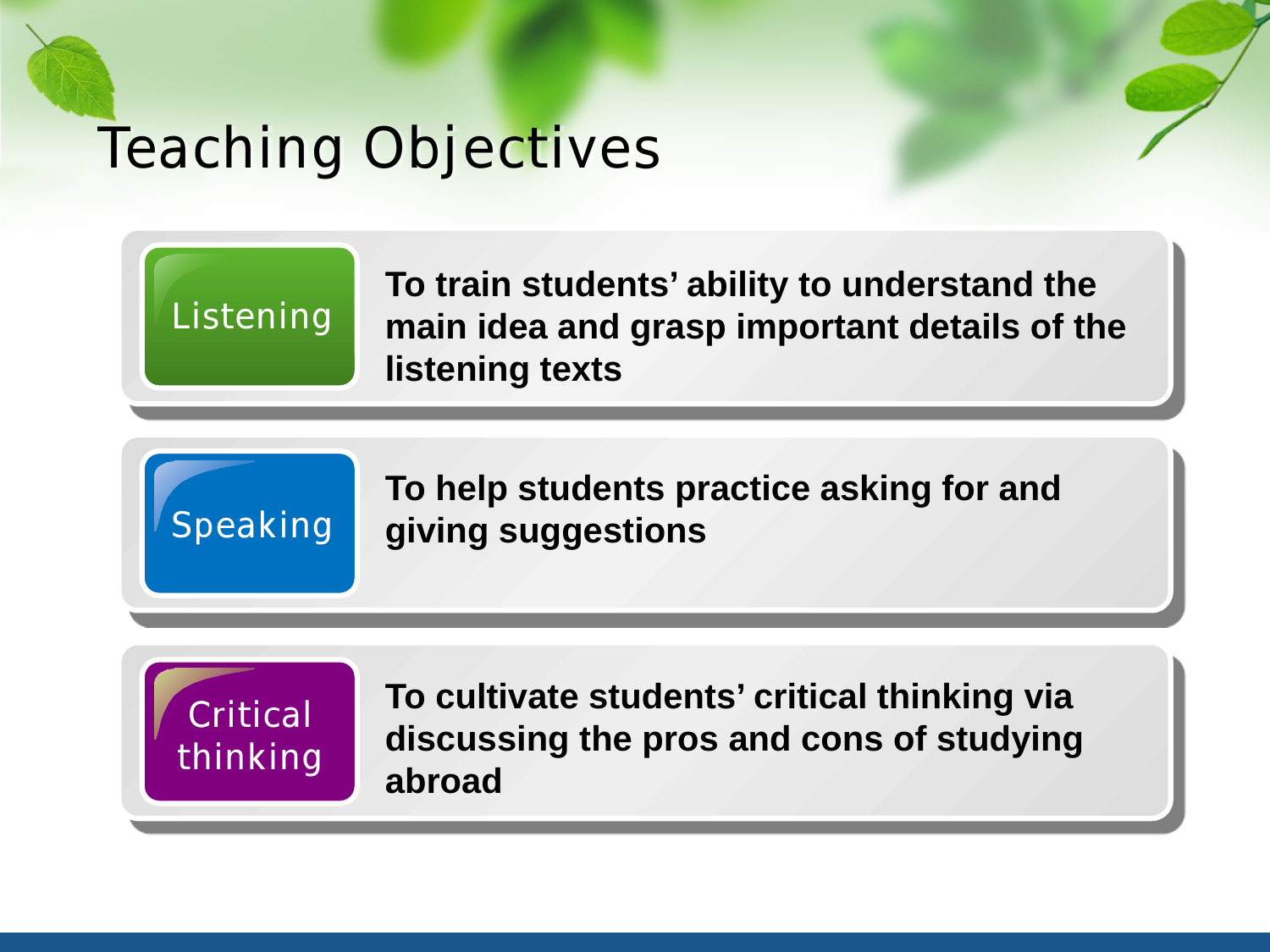

# Teaching Objectives

Listening
To train students’ ability to understand the main idea and grasp important details of the listening texts

Speaking
To help students practice asking for and giving suggestions

Critical thinking
To cultivate students’ critical thinking via discussing the pros and cons of studying abroad